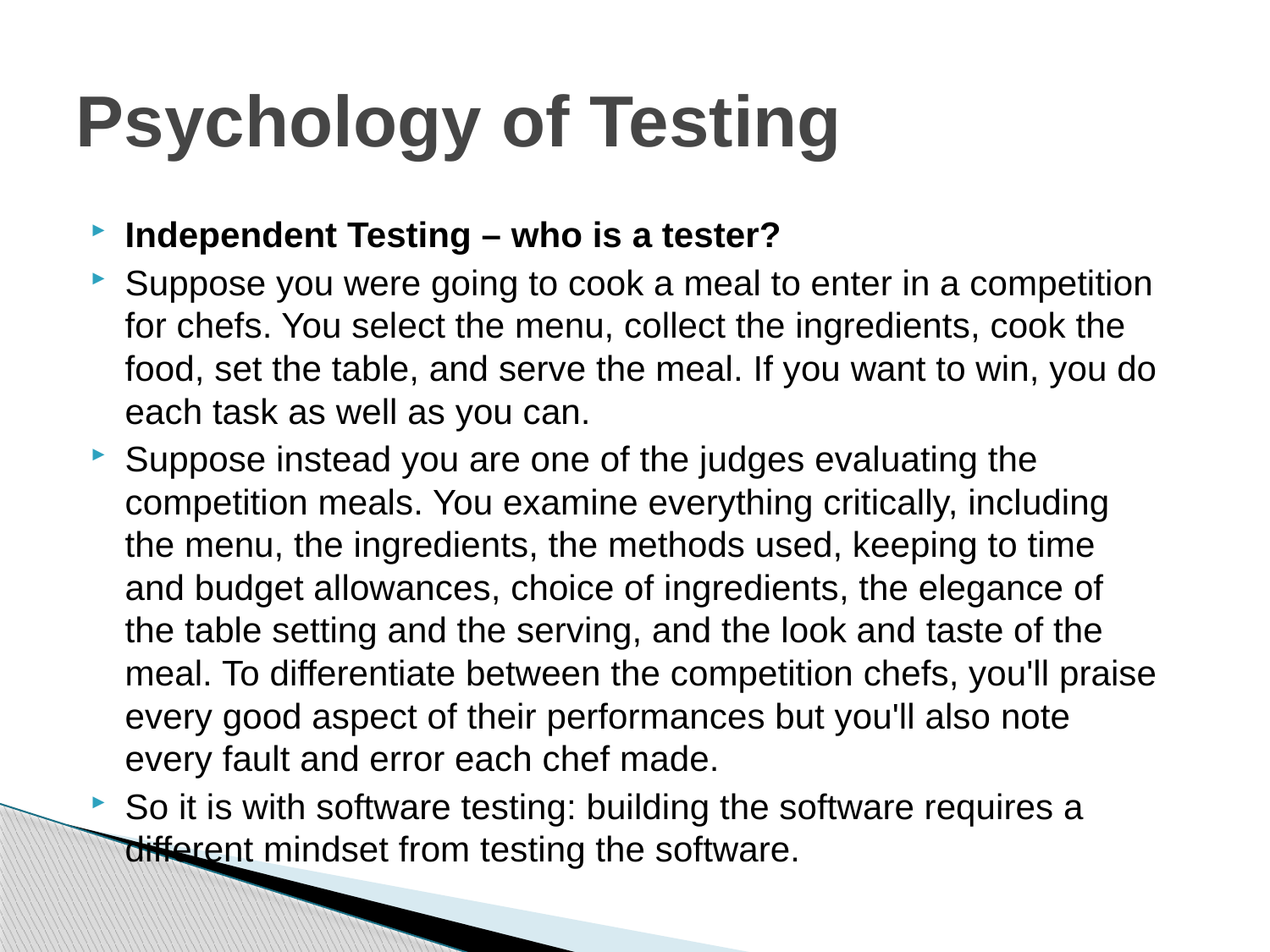

# Psychology of Testing
Independent Testing – who is a tester?
Suppose you were going to cook a meal to enter in a competition for chefs. You select the menu, collect the ingredients, cook the food, set the table, and serve the meal. If you want to win, you do each task as well as you can.
Suppose instead you are one of the judges evaluating the competition meals. You examine everything critically, including the menu, the ingredients, the methods used, keeping to time and budget allowances, choice of ingredients, the elegance of the table setting and the serving, and the look and taste of the meal. To differentiate between the competition chefs, you'll praise every good aspect of their performances but you'll also note every fault and error each chef made.
So it is with software testing: building the software requires a different mindset from testing the software.